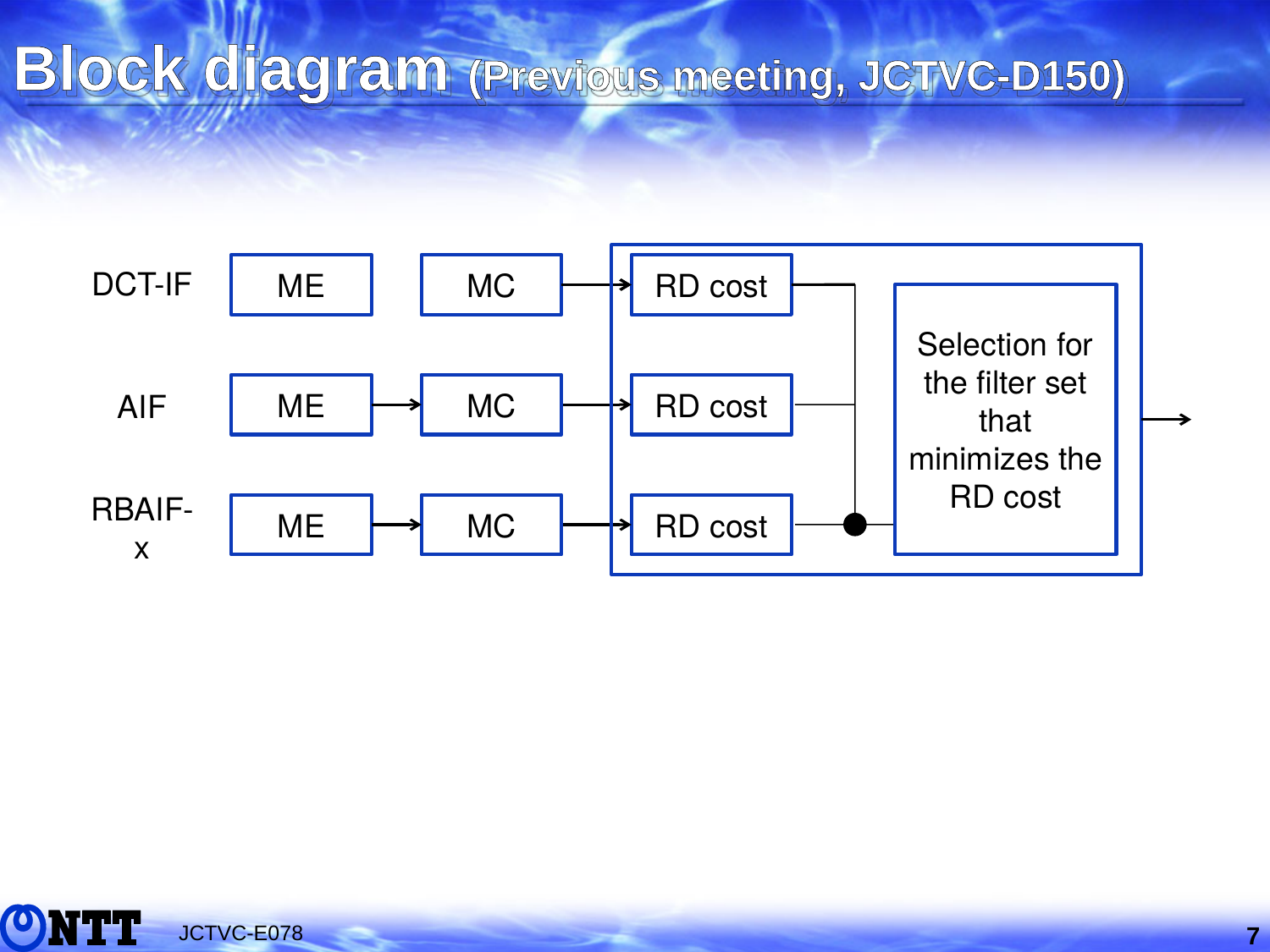

# Block diagram (Previous meeting, JCTVC-D150)

DCT-IF
ME
MC
RD cost

Selection for the filter set that minimizes the RD cost
ME
MC
RD cost
AIF

ME
MC
RD cost
RBAIF-x